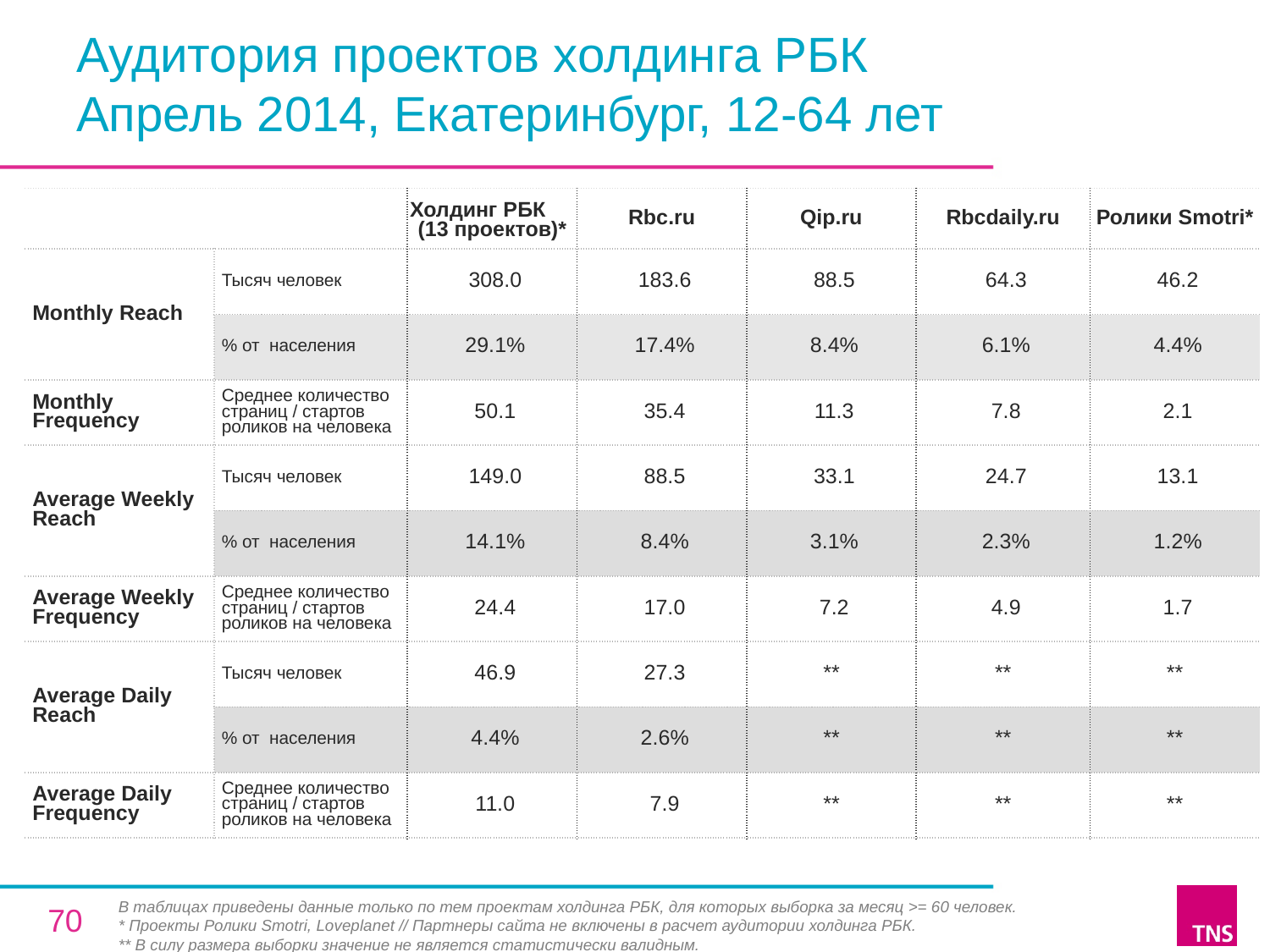

# Аудитория проектов холдинга РБК Апрель 2014, Екатеринбург, 12-64 лет
|  |  | Холдинг РБК (13 проектов)\* | Rbc.ru | Qip.ru | Rbcdaily.ru | Ролики Smotri\* |
| --- | --- | --- | --- | --- | --- | --- |
| Monthly Reach | Тысяч человек | 308.0 | 183.6 | 88.5 | 64.3 | 46.2 |
|  | % от населения | 29.1% | 17.4% | 8.4% | 6.1% | 4.4% |
| Monthly Frequency | Среднее количество страниц / стартов роликов на человека | 50.1 | 35.4 | 11.3 | 7.8 | 2.1 |
| Average Weekly Reach | Тысяч человек | 149.0 | 88.5 | 33.1 | 24.7 | 13.1 |
|  | % от населения | 14.1% | 8.4% | 3.1% | 2.3% | 1.2% |
| Average Weekly Frequency | Среднее количество страниц / стартов роликов на человека | 24.4 | 17.0 | 7.2 | 4.9 | 1.7 |
| Average Daily Reach | Тысяч человек | 46.9 | 27.3 | \*\* | \*\* | \*\* |
|  | % от населения | 4.4% | 2.6% | \*\* | \*\* | \*\* |
| Average Daily Frequency | Среднее количество страниц / стартов роликов на человека | 11.0 | 7.9 | \*\* | \*\* | \*\* |
В таблицах приведены данные только по тем проектам холдинга РБК, для которых выборка за месяц >= 60 человек.
* Проекты Ролики Smotri, Loveplanet // Партнеры сайта не включены в расчет аудитории холдинга РБК.
** В силу размера выборки значение не является статистически валидным.
70